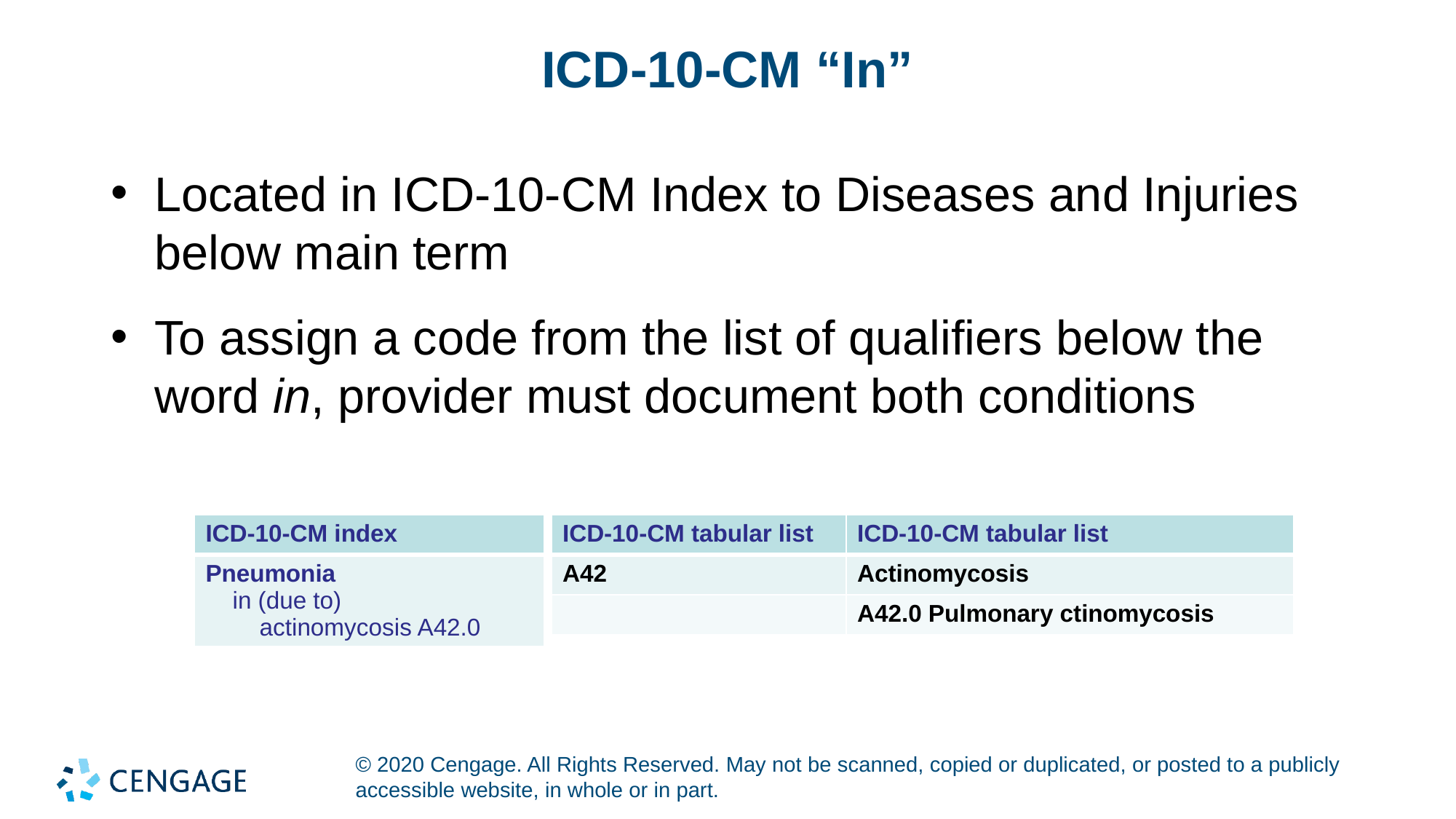

# ICD-10-CM “In”
Located in ICD-10-CM Index to Diseases and Injuries below main term
To assign a code from the list of qualifiers below the word in, provider must document both conditions
| ICD-10-CM index |
| --- |
| Pneumonia in (due to) actinomycosis A42.0 |
| ICD-10-CM tabular list | ICD-10-CM tabular list |
| --- | --- |
| A42 | Actinomycosis |
|  | A42.0 Pulmonary ctinomycosis |